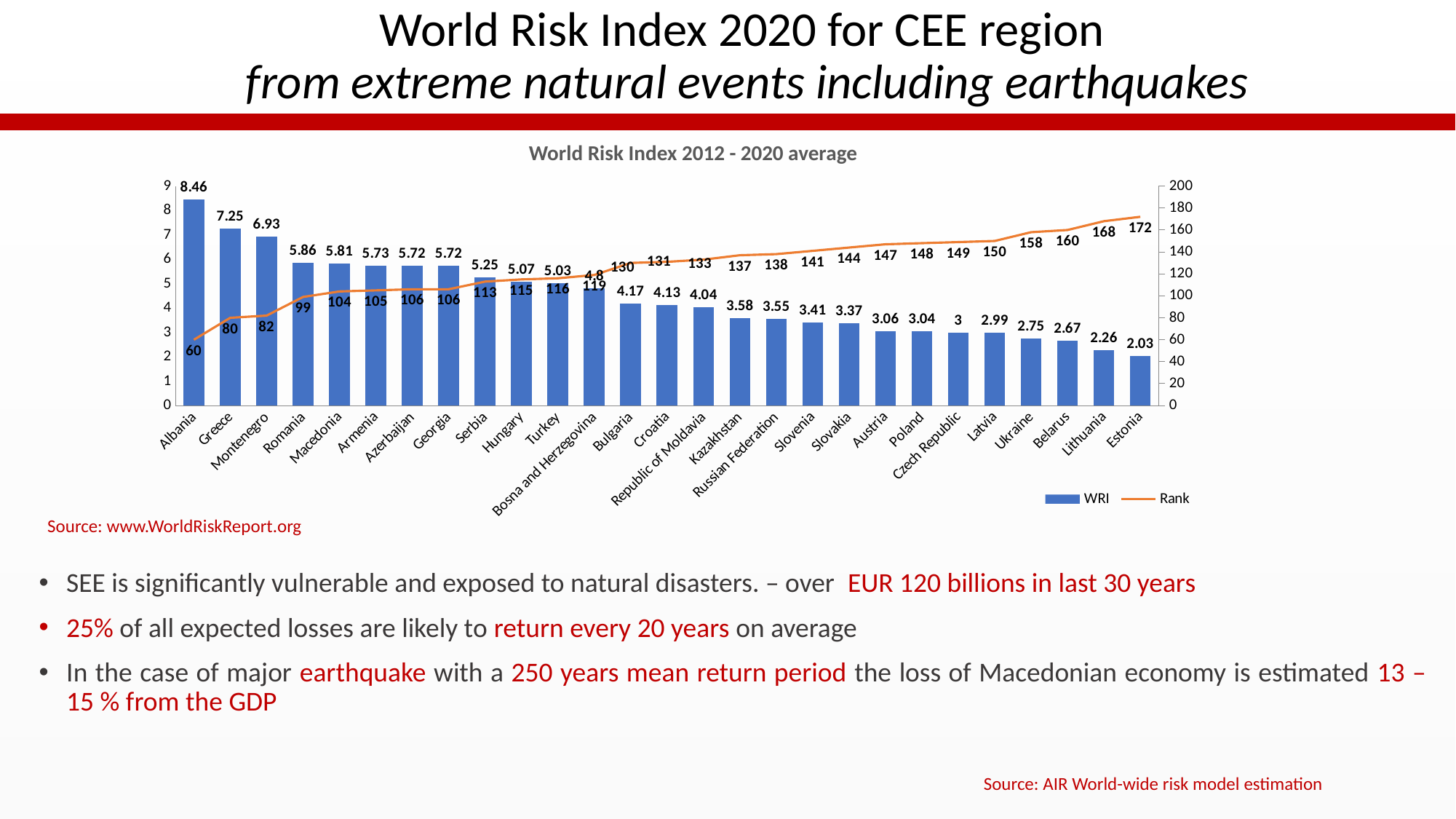

# World Risk Index 2020 for CEE region from extreme natural events including earthquakes
World Risk Index 2012 - 2020 average

### Chart

| Category | WRI | Rank |
|---|---|---|
| Albania | 8.46 | 60.0 |
| Greece | 7.25 | 80.0 |
| Montenegro | 6.93 | 82.0 |
| Romania | 5.86 | 99.0 |
| Macedonia | 5.81 | 104.0 |
| Armenia | 5.73 | 105.0 |
| Azerbaijan | 5.72 | 106.0 |
| Georgia | 5.72 | 106.0 |
| Serbia | 5.25 | 113.0 |
| Hungary | 5.07 | 115.0 |
| Turkey | 5.03 | 116.0 |
| Bosna and Herzegovina | 4.8 | 119.0 |
| Bulgaria | 4.17 | 130.0 |
| Croatia | 4.13 | 131.0 |
| Republic of Moldavia | 4.04 | 133.0 |
| Kazakhstan | 3.58 | 137.0 |
| Russian Federation | 3.55 | 138.0 |
| Slovenia | 3.41 | 141.0 |
| Slovakia | 3.37 | 144.0 |
| Austria | 3.06 | 147.0 |
| Poland | 3.04 | 148.0 |
| Czech Republic | 3.0 | 149.0 |
| Latvia | 2.99 | 150.0 |
| Ukraine | 2.75 | 158.0 |
| Belarus | 2.67 | 160.0 |
| Lithuania | 2.26 | 168.0 |
| Estonia | 2.03 | 172.0 |
Source: www.WorldRiskReport.org
SEE is significantly vulnerable and exposed to natural disasters. – over  EUR 120 billions in last 30 years
25% of all expected losses are likely to return every 20 years on average
In the case of major earthquake with a 250 years mean return period the loss of Macedonian economy is estimated 13 – 15 % from the GDP
Source: AIR World-wide risk model estimation